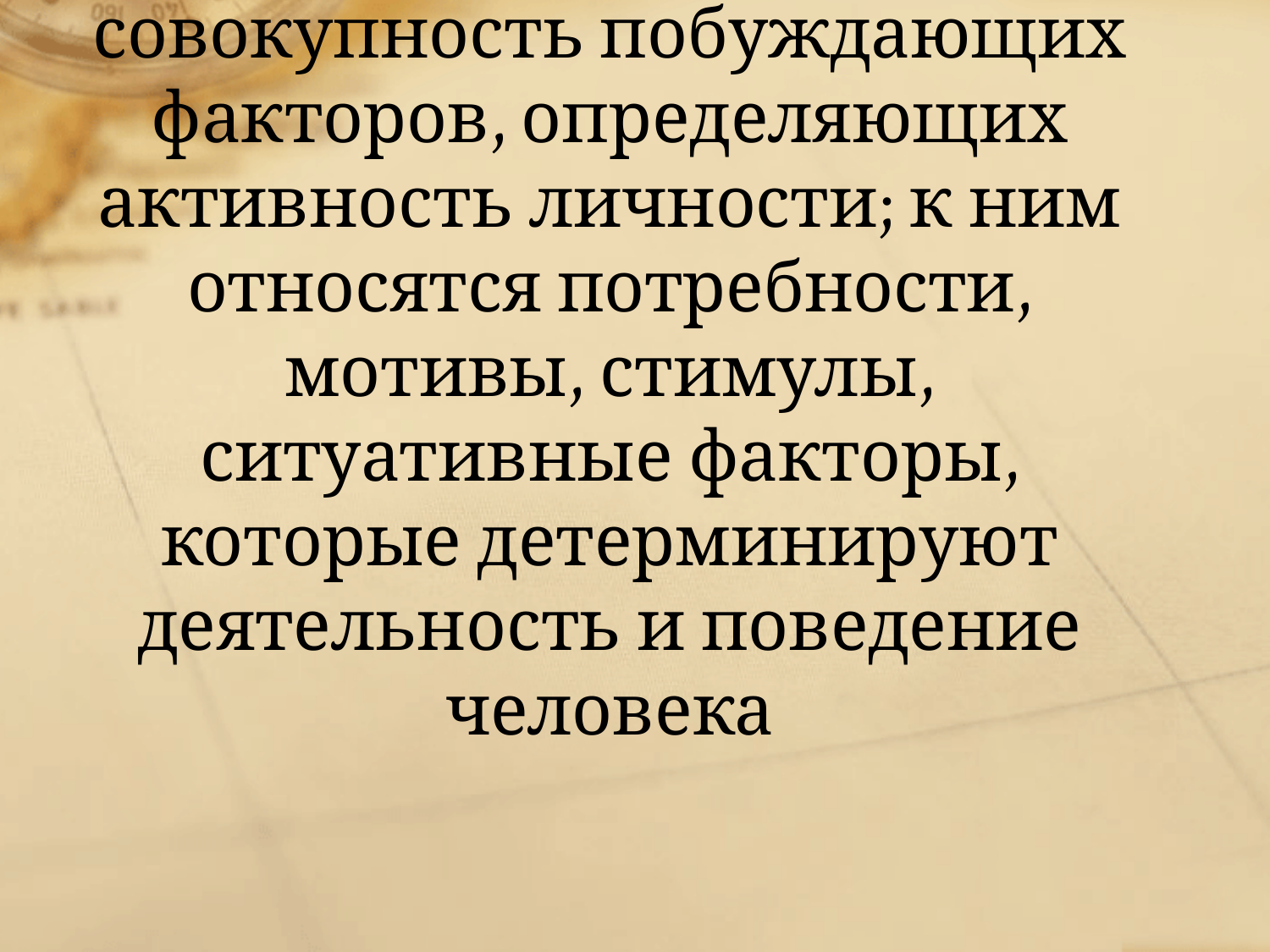

Мотивация — это совокупность побуждающих факторов, определяющих активность личности; к ним относятся потребности, мотивы, стимулы, ситуативные факторы, которые детерминируют деятельность и поведение человека

#